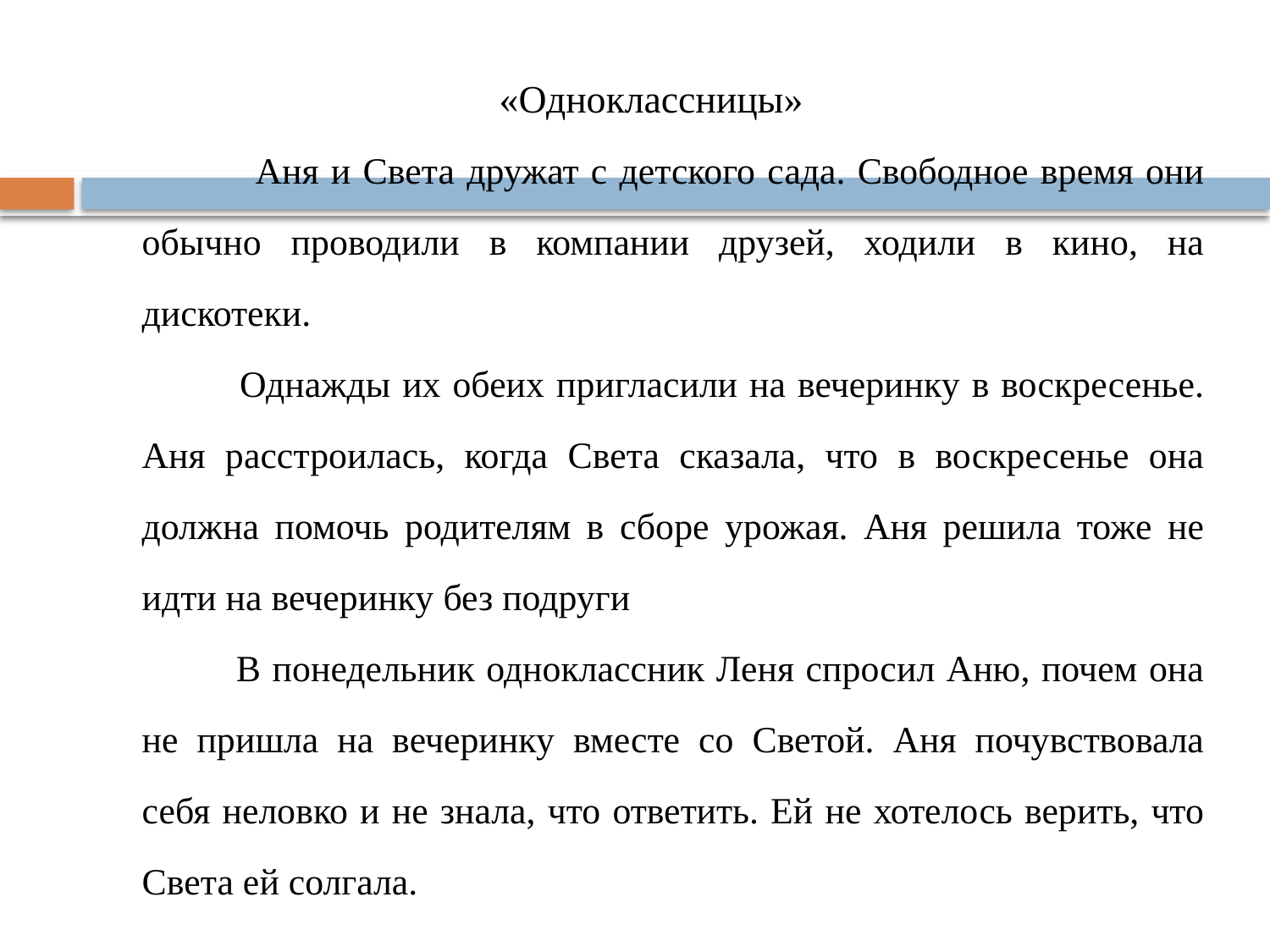

«Одноклассницы»
             Аня и Света дружат с детского сада. Свободное время они обычно проводили в компании друзей, ходили в кино, на дискотеки.
            Однажды их обеих пригласили на вечеринку в воскресенье. Аня расстроилась, когда Света сказала, что в воскресенье она должна помочь родителям в сборе урожая. Аня решила тоже не идти на вечеринку без подруги
            В понедельник одноклассник Леня спросил Аню, почем она не пришла на вечеринку вместе со Светой. Аня почувствовала себя неловко и не знала, что ответить. Ей не хотелось верить, что Света ей солгала.